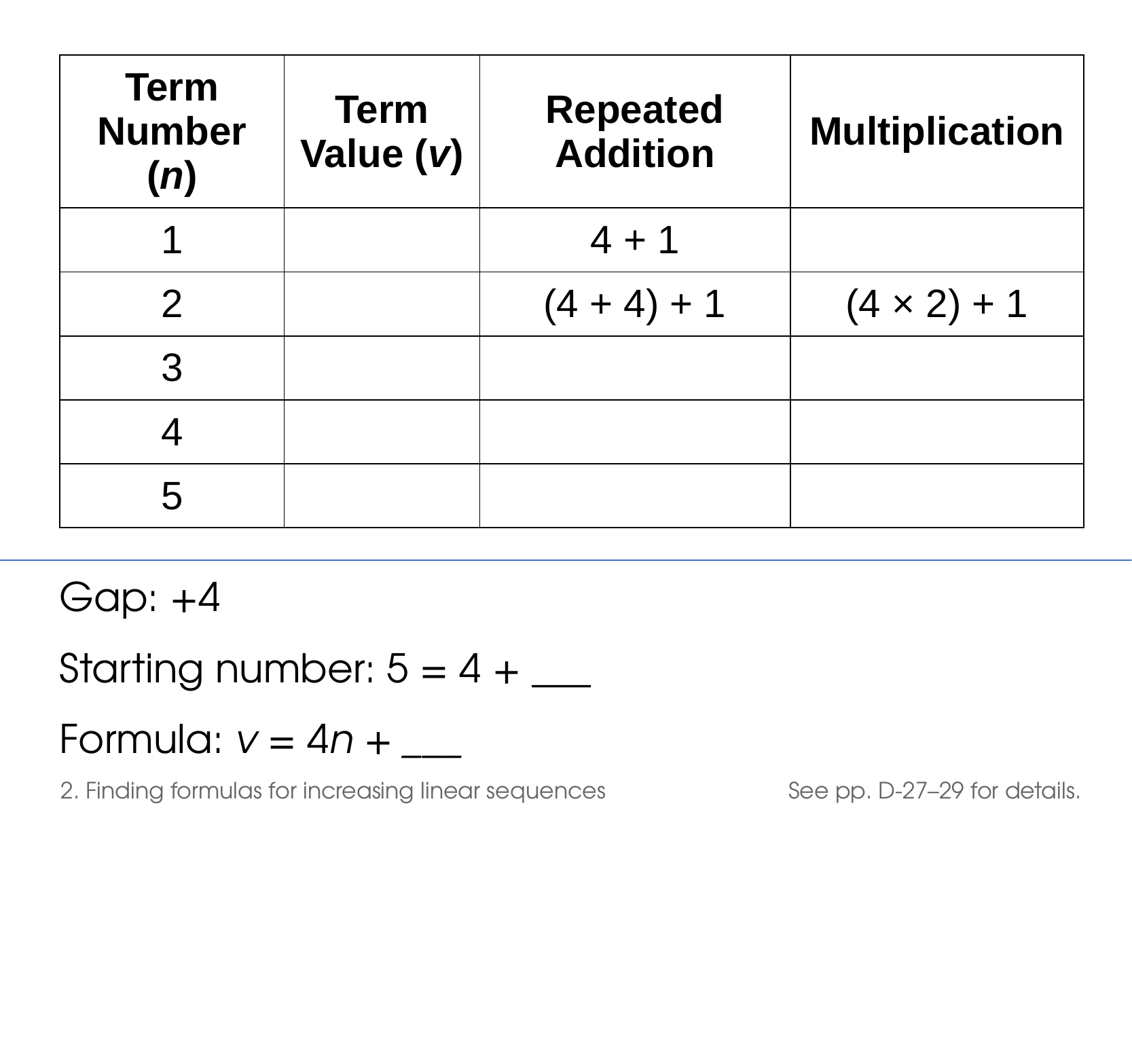

| Term Number (n) | Term Value (v) | Repeated Addition | Multiplication |
| --- | --- | --- | --- |
| 1 |  | 4 + 1 |  |
| 2 |  | (4 + 4) + 1 | (4 × 2) + 1 |
| 3 |  |  |  |
| 4 |  |  |  |
| 5 |  |  |  |
Gap: +4
Starting number: 5 = 4 + ___
Formula: v = 4n + ___
2. Finding formulas for increasing linear sequences
See pp. D-27–29 for details.